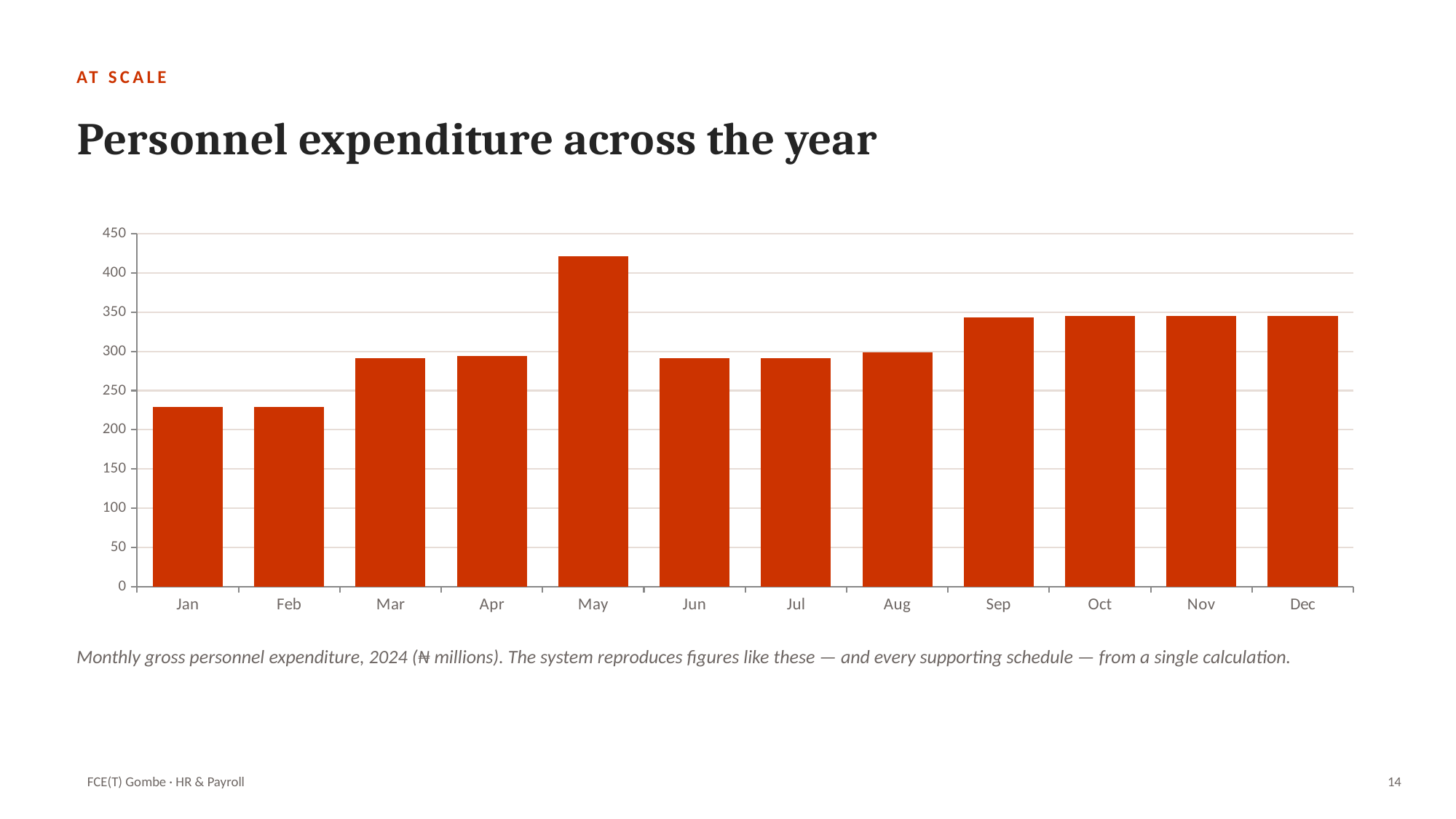

AT SCALE
Personnel expenditure across the year

### Chart

| Category | Gross (₦m) |
|---|---|
| Jan | 229.1 |
| Feb | 229.0 |
| Mar | 291.1 |
| Apr | 294.3 |
| May | 421.3 |
| Jun | 291.2 |
| Jul | 291.0 |
| Aug | 299.0 |
| Sep | 343.3 |
| Oct | 344.8 |
| Nov | 345.3 |
| Dec | 345.3 |
Monthly gross personnel expenditure, 2024 (₦ millions). The system reproduces figures like these — and every supporting schedule — from a single calculation.
FCE(T) Gombe · HR & Payroll
14